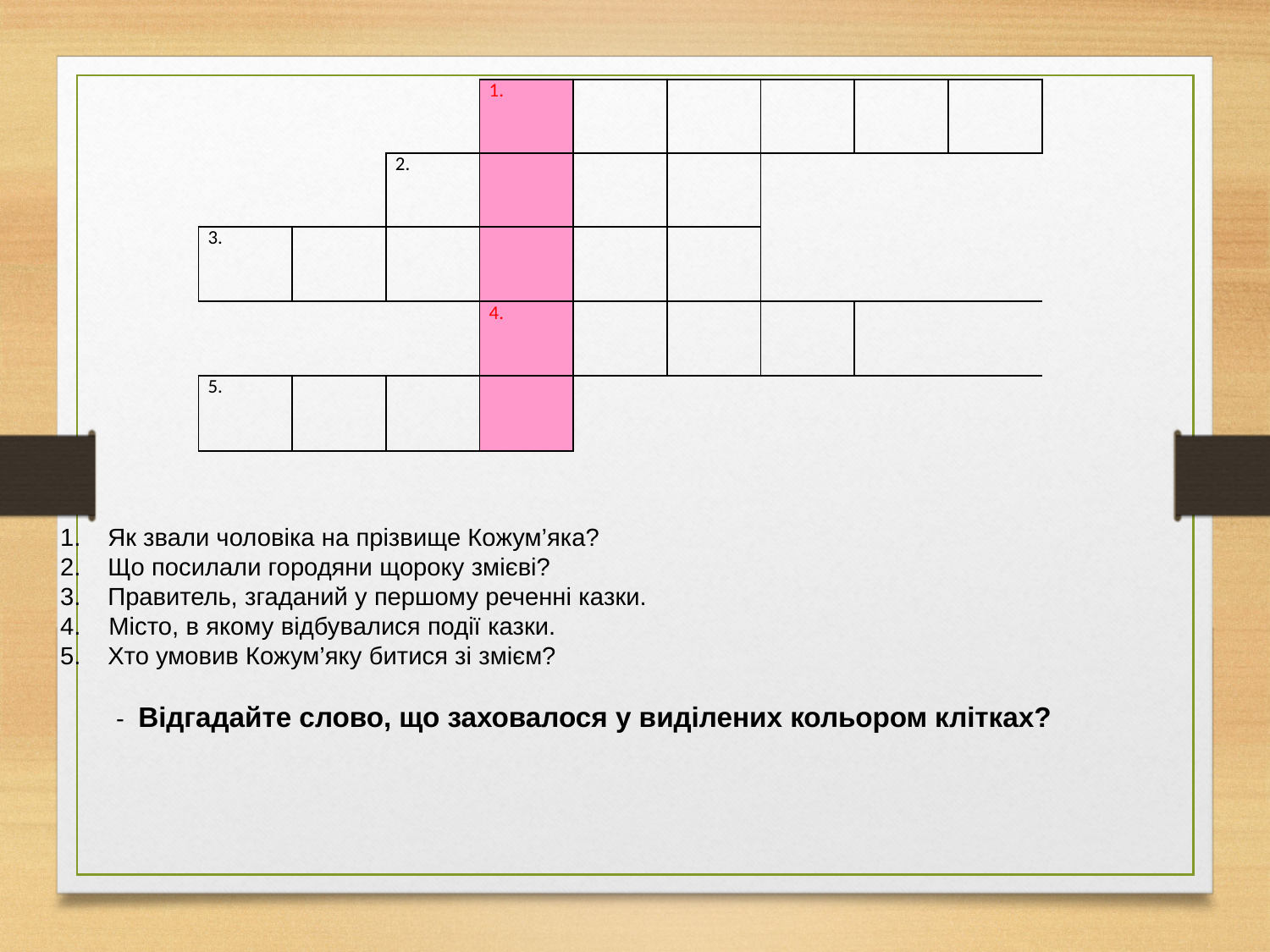

|  |  |  | 1. |  |  |  |  |  |
| --- | --- | --- | --- | --- | --- | --- | --- | --- |
|  |  | 2. |  |  |  |  |  |  |
| 3. |  |  |  |  |  |  |  |  |
|  |  |  | 4. |  |  |  |  |  |
| 5. |  |  |  |  |  |  |  |  |
Як звали чоловіка на прізвище Кожум’яка?
Що посилали городяни щороку змієві?
Правитель, згаданий у першому реченні казки.
4.    Місто, в якому відбувалися події казки.
Хто умовив Кожум’яку битися зі змієм?

        -  Відгадайте слово, що заховалося у виділених кольором клітках?